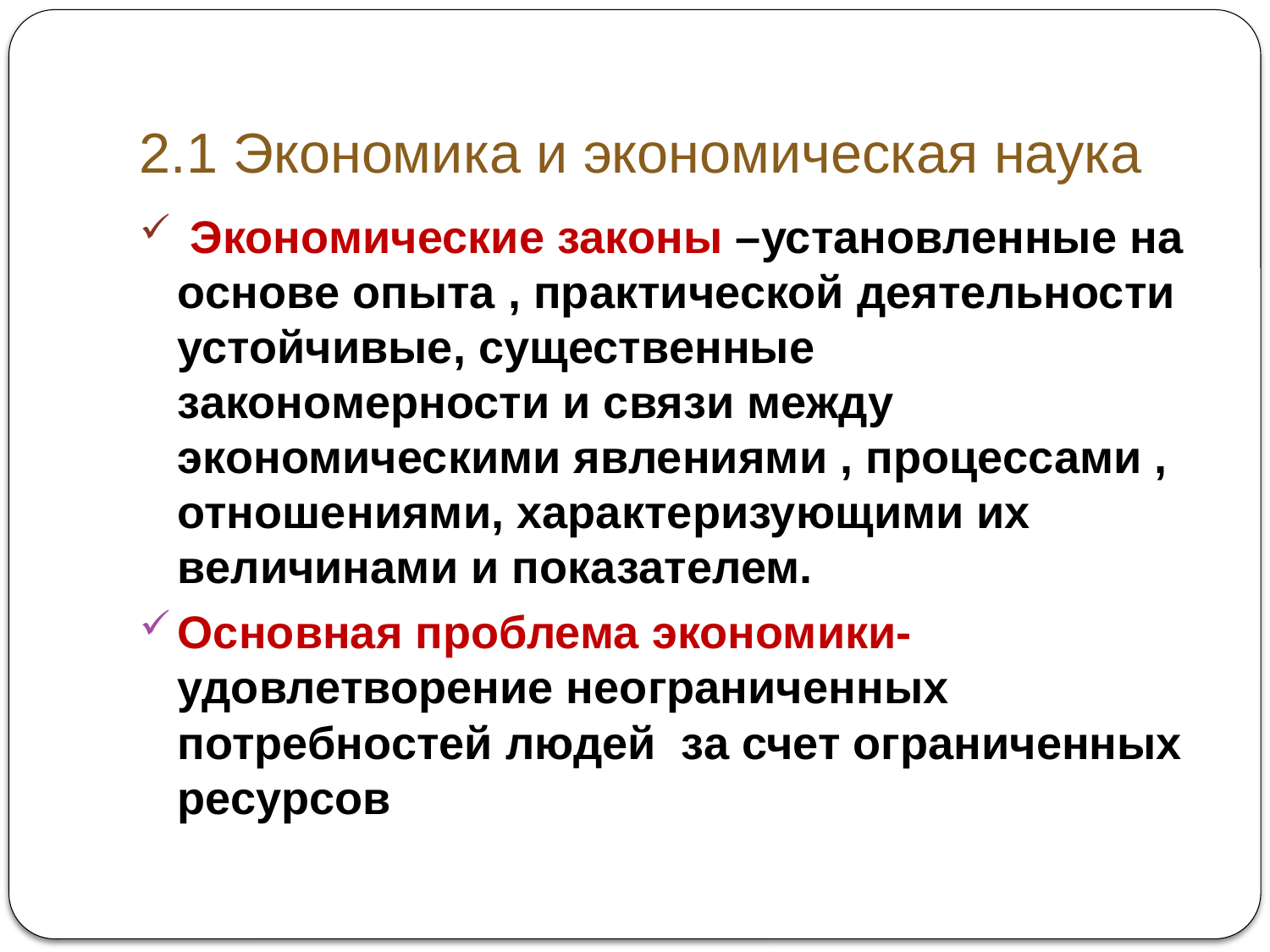

# 2.1 Экономика и экономическая наука
 Экономические законы –установленные на основе опыта , практической деятельности устойчивые, существенные закономерности и связи между экономическими явлениями , процессами , отношениями, характеризующими их величинами и показателем.
Основная проблема экономики- удовлетворение неограниченных потребностей людей  за счет ограниченных ресурсов